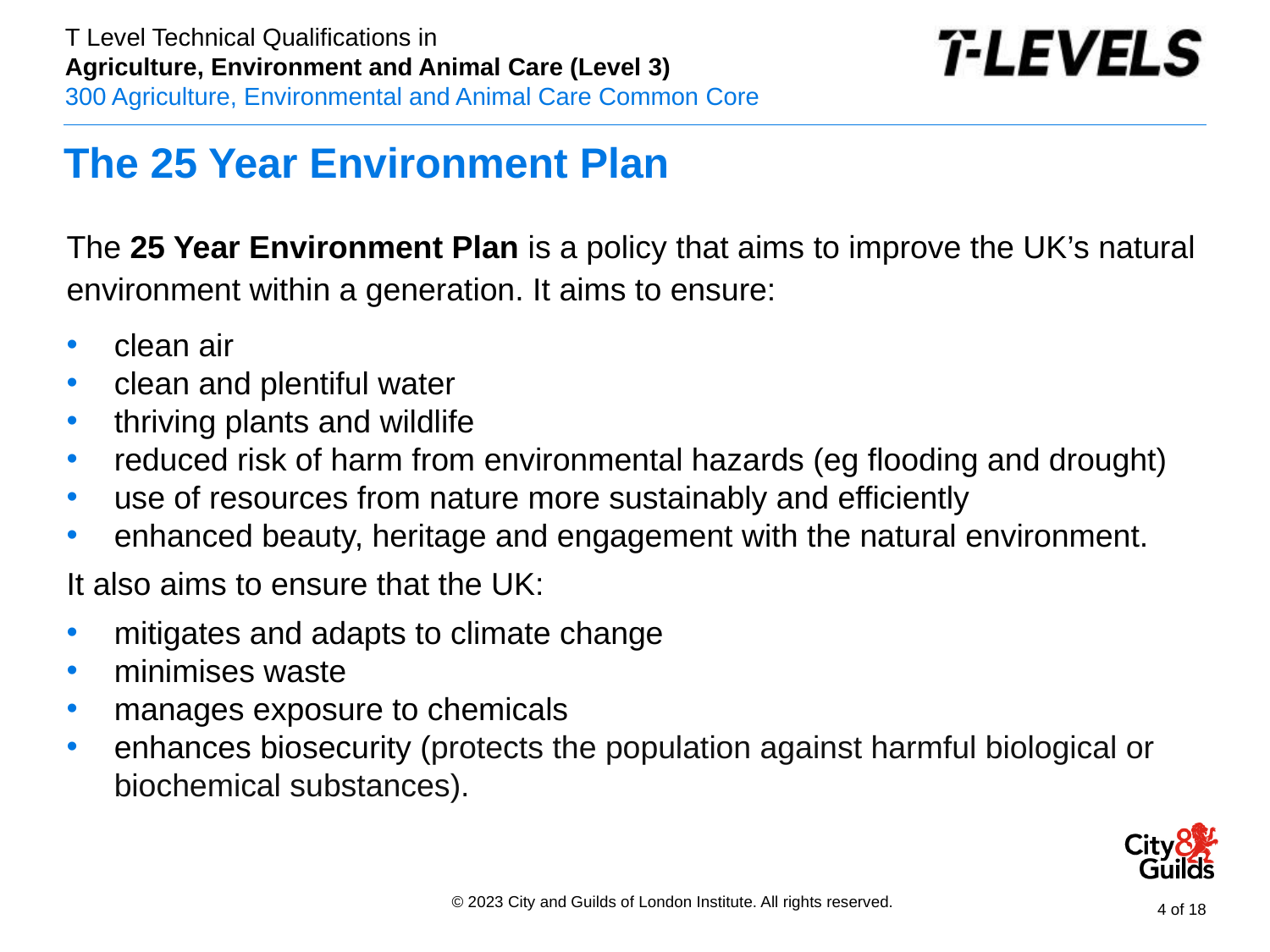

# The 25 Year Environment Plan
The 25 Year Environment Plan is a policy that aims to improve the UK’s natural environment within a generation. It aims to ensure:
clean air
clean and plentiful water
thriving plants and wildlife
reduced risk of harm from environmental hazards (eg flooding and drought)
use of resources from nature more sustainably and efficiently
enhanced beauty, heritage and engagement with the natural environment.
It also aims to ensure that the UK:
mitigates and adapts to climate change
minimises waste
manages exposure to chemicals
enhances biosecurity (protects the population against harmful biological or biochemical substances).